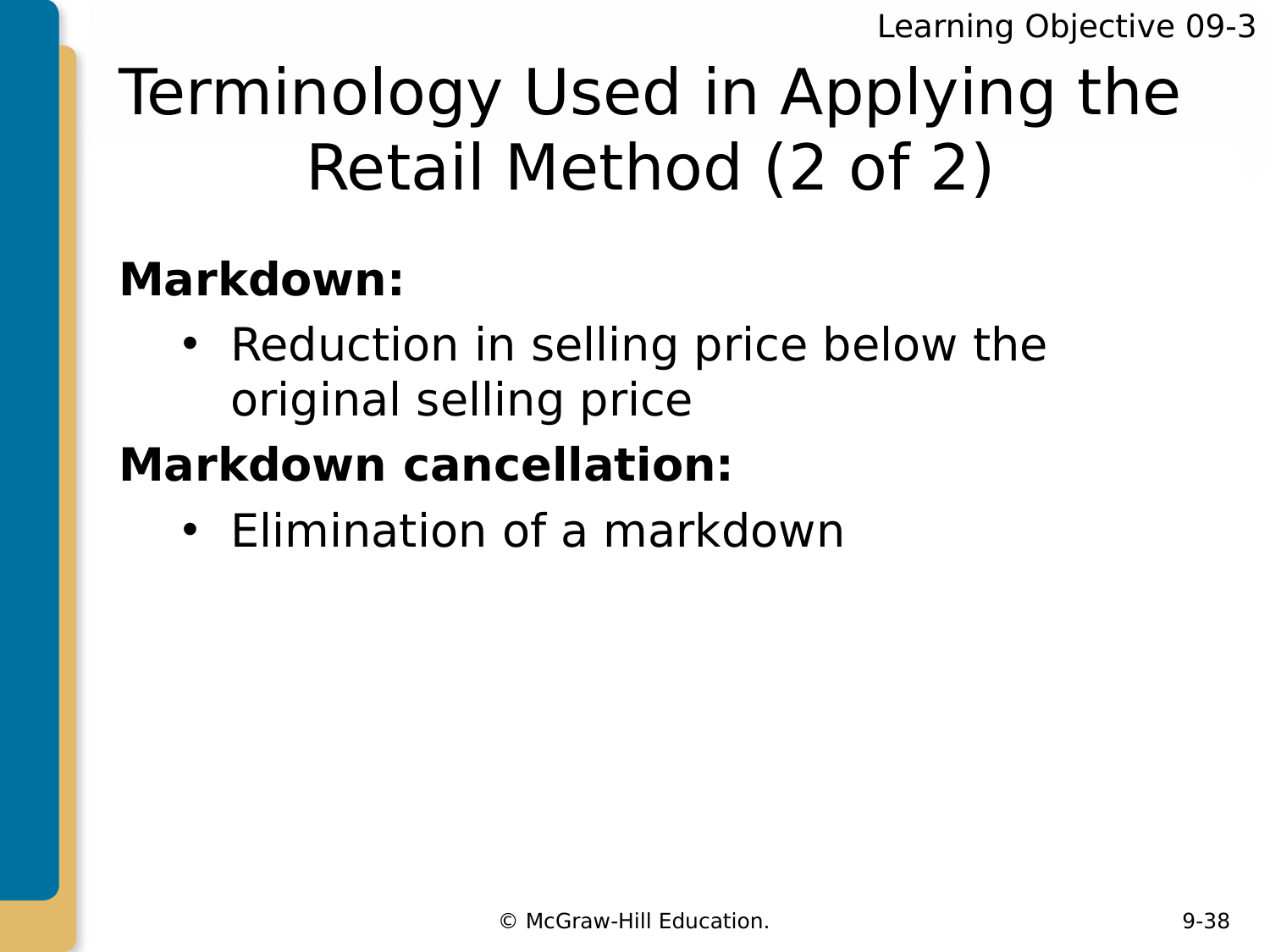

Learning Objective 09-3
# Terminology Used in Applying the Retail Method (2 of 2)
Markdown:
Reduction in selling price below the original selling price
Markdown cancellation:
Elimination of a markdown